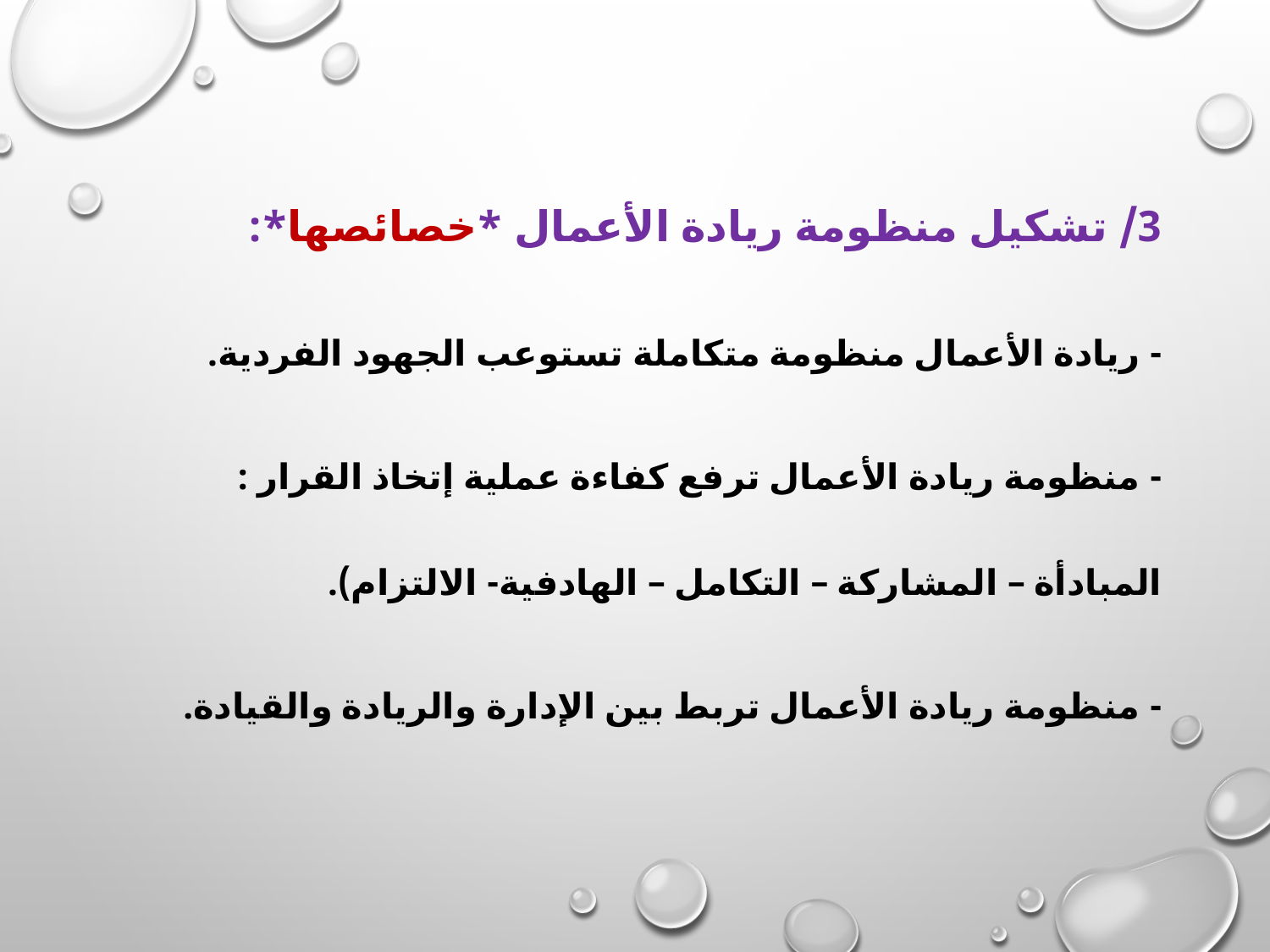

3/ تشكيل منظومة ريادة الأعمال *خصائصها*:
- ريادة الأعمال منظومة متكاملة تستوعب الجهود الفردية.
- منظومة ريادة الأعمال ترفع كفاءة عملية إتخاذ القرار : المبادأة – المشاركة – التكامل – الهادفية- الالتزام).
- منظومة ريادة الأعمال تربط بين الإدارة والريادة والقيادة.